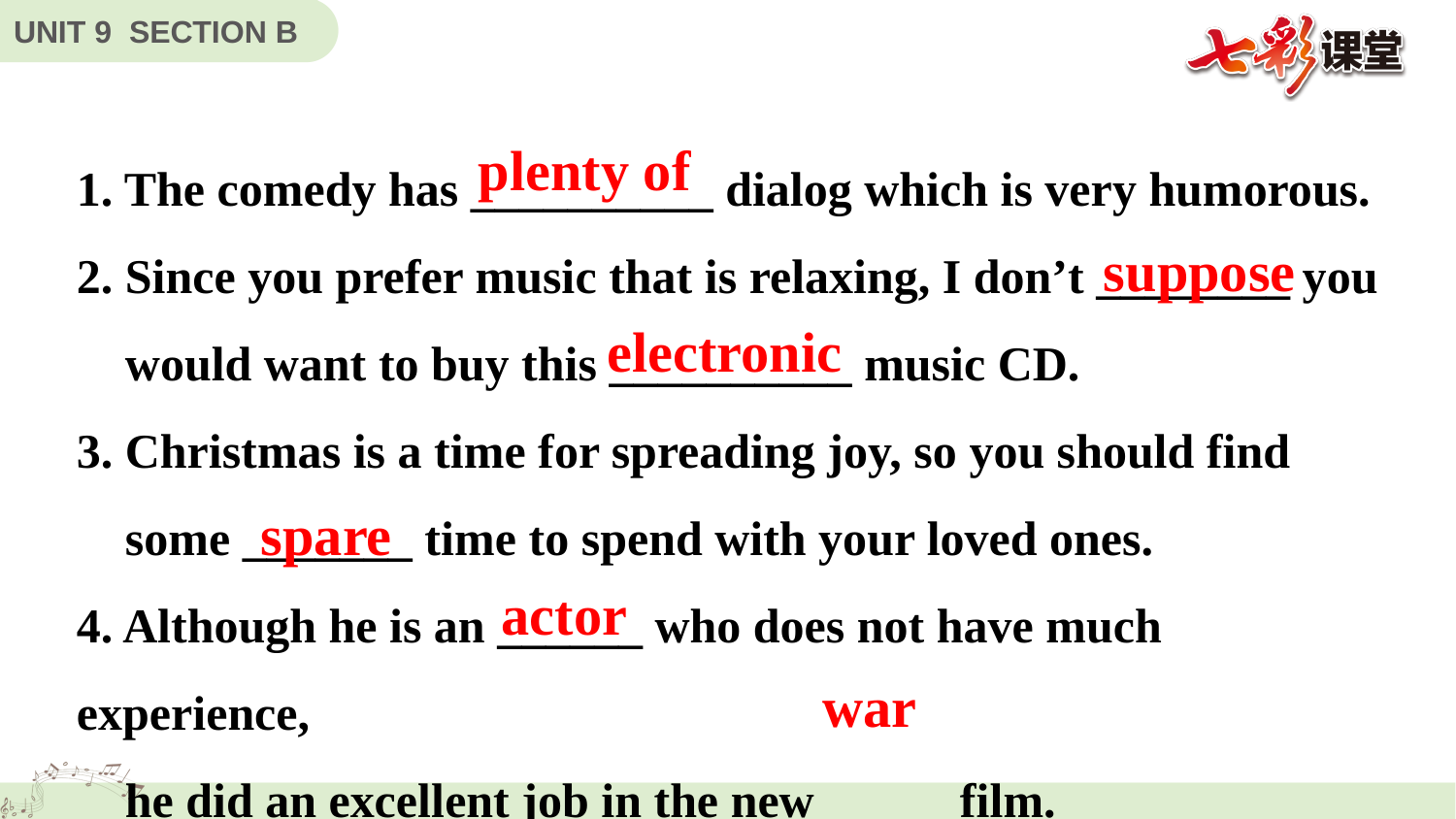

plenty of
1. The comedy has __________ dialog which is very humorous.
2. Since you prefer music that is relaxing, I don’t ________ you
    would want to buy this __________ music CD.
3. Christmas is a time for spreading joy, so you should find
    some _______ time to spend with your loved ones.
4. Although he is an ______ who does not have much experience,
    he did an excellent job in the new _____ film.
suppose
electronic
spare
actor
war